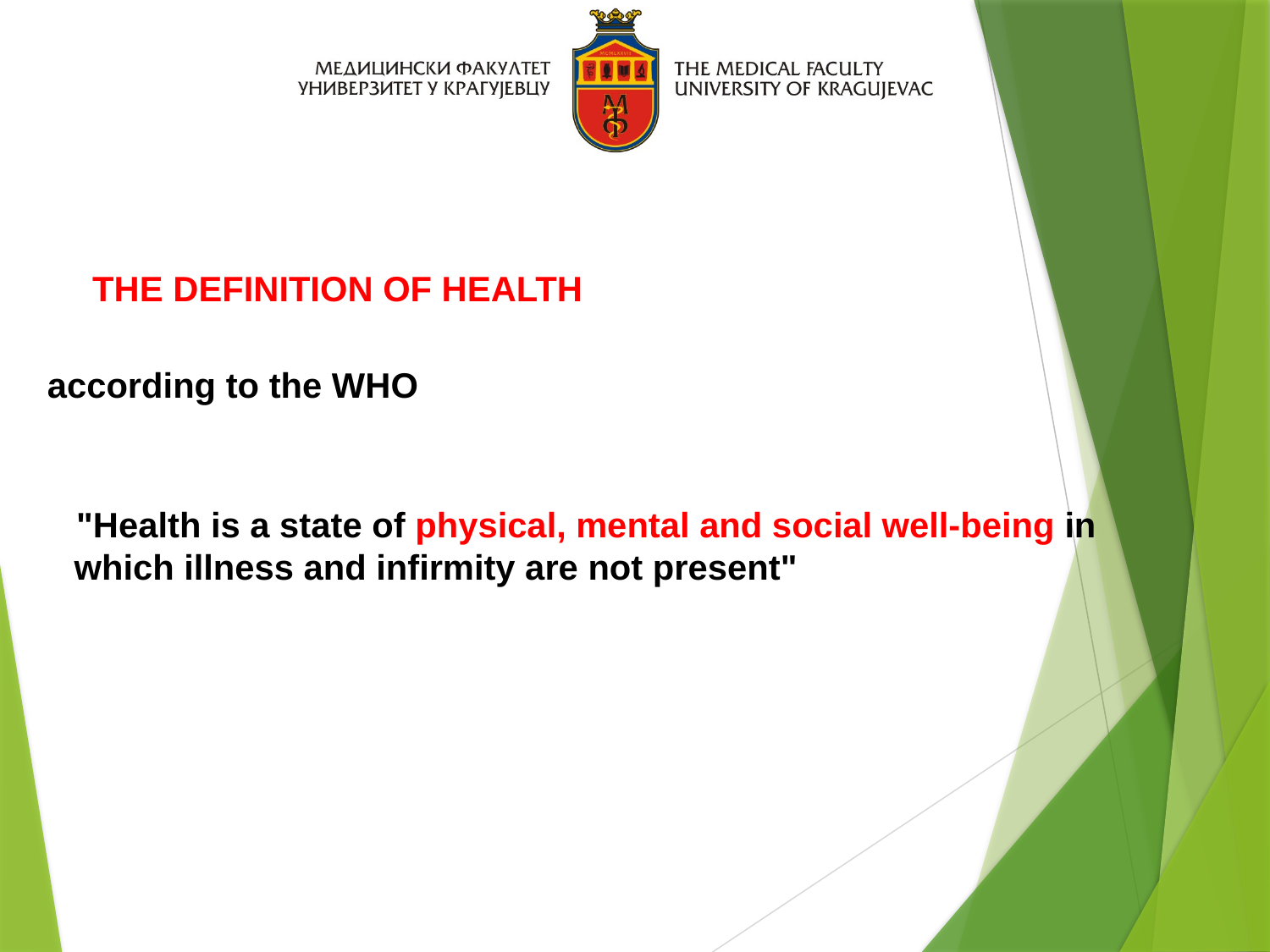

THE DEFINITION OF HEALTH

 according to the WHO

    "Health is a state of physical, mental and social well-being in which illness and infirmity are not present"